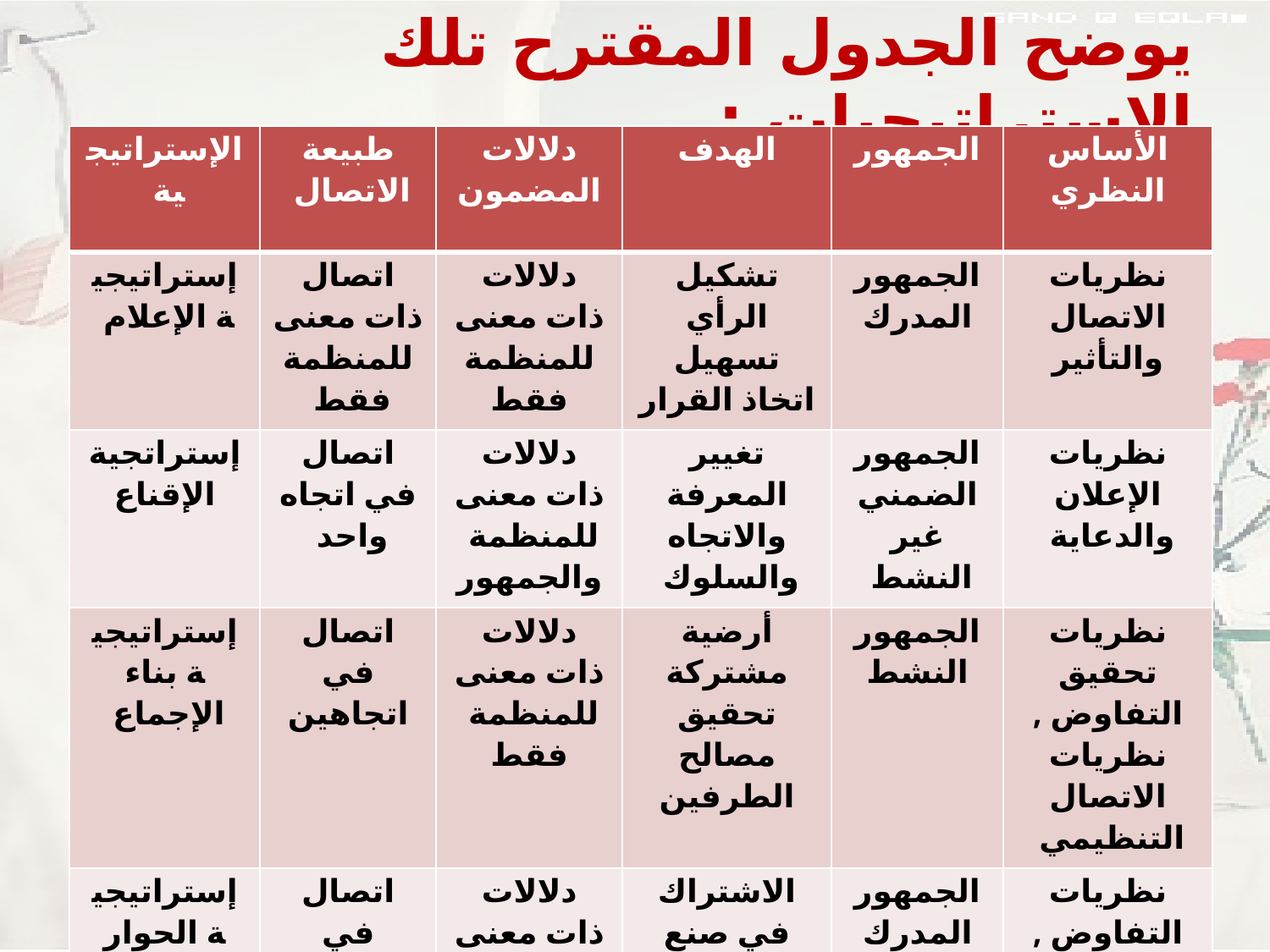

# يوضح الجدول المقترح تلك الإستراتيجيات :
| الإستراتيجية | طبيعة الاتصال | دلالات المضمون | الهدف | الجمهور | الأساس النظري |
| --- | --- | --- | --- | --- | --- |
| إستراتيجية الإعلام | اتصال ذات معنى للمنظمة فقط | دلالات ذات معنى للمنظمة فقط | تشكيل الرأي تسهيل اتخاذ القرار | الجمهور المدرك | نظريات الاتصال والتأثير |
| إستراتجية الإقناع | اتصال في اتجاه واحد | دلالات ذات معنى للمنظمة والجمهور | تغيير المعرفة والاتجاه والسلوك | الجمهور الضمني غير النشط | نظريات الإعلان والدعاية |
| إستراتيجية بناء الإجماع | اتصال في اتجاهين | دلالات ذات معنى للمنظمة فقط | أرضية مشتركة تحقيق مصالح الطرفين | الجمهور النشط | نظريات تحقيق التفاوض , نظريات الاتصال التنظيمي |
| إستراتيجية الحوار | اتصال في اتجاهين | دلالات ذات معنى للمنظمة والجمهور | الاشتراك في صنع القرار وبلورة للمشكلات وسبل حلها | الجمهور المدرك والنشط | نظريات التفاوض , والاتصال الشخصي , ونظرية الحوار |